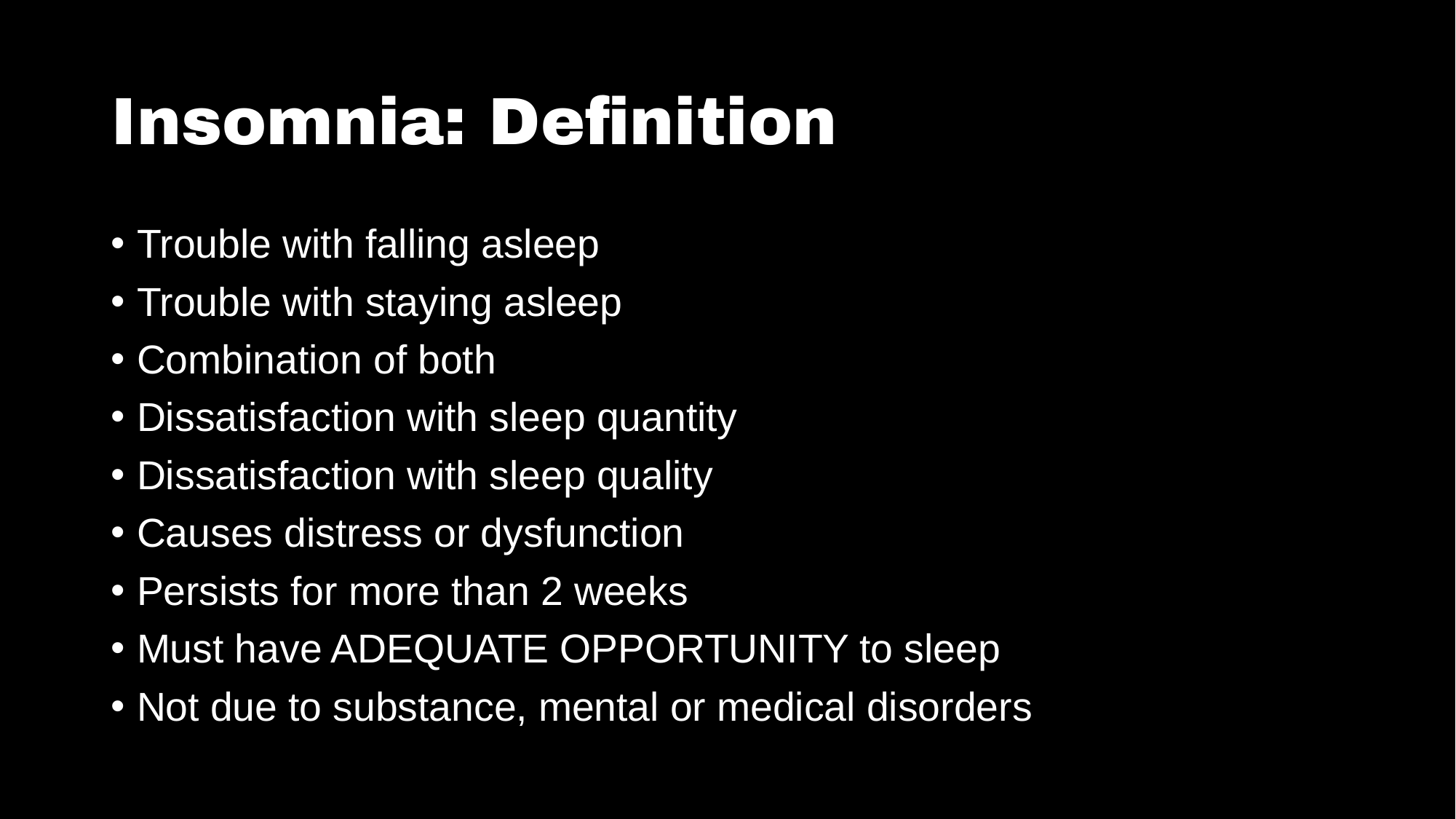

# Insomnia: Definition
Trouble with falling asleep
Trouble with staying asleep
Combination of both
Dissatisfaction with sleep quantity
Dissatisfaction with sleep quality
Causes distress or dysfunction
Persists for more than 2 weeks
Must have ADEQUATE OPPORTUNITY to sleep
Not due to substance, mental or medical disorders